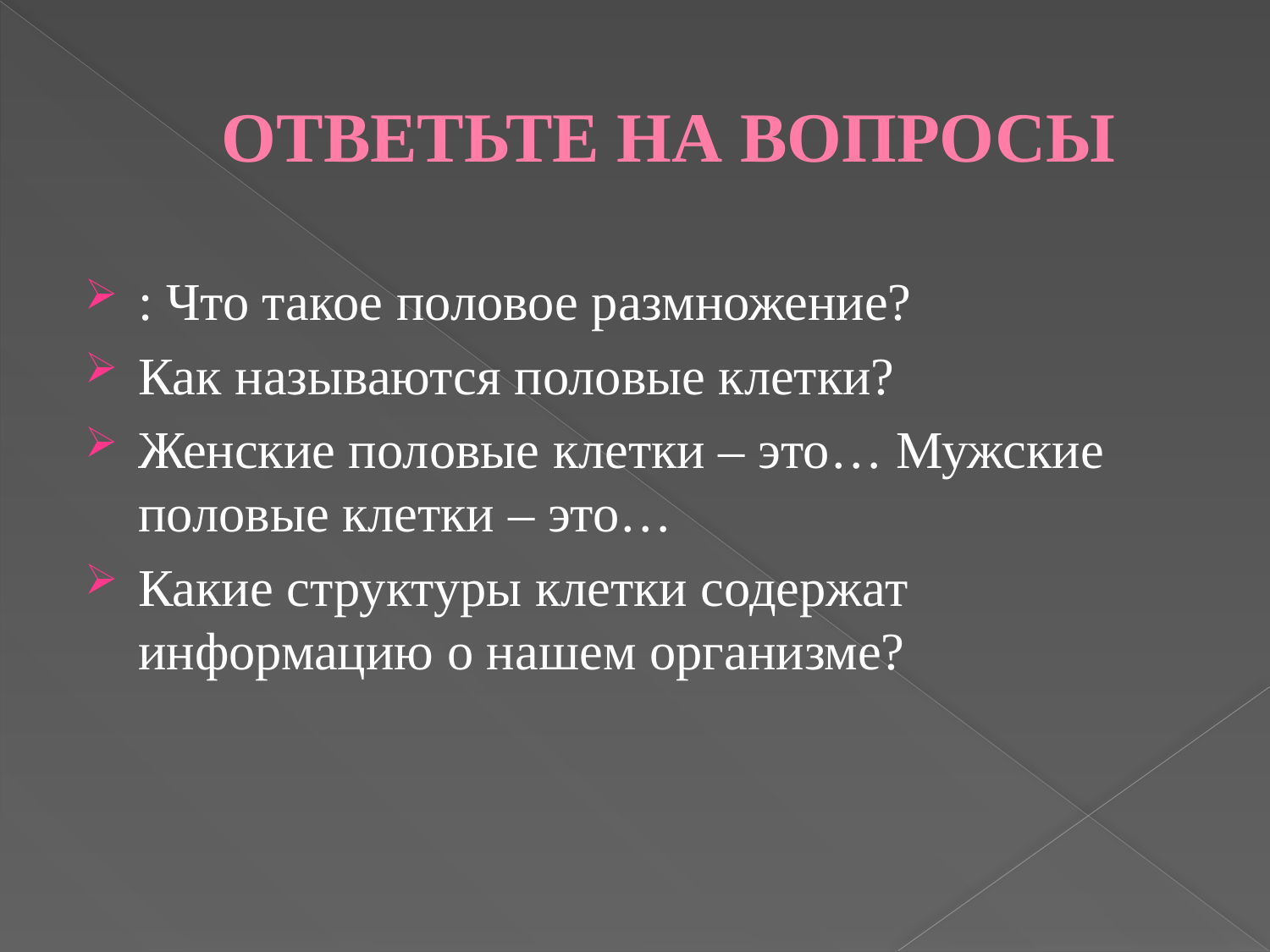

# ОТВЕТЬТЕ НА ВОПРОСЫ
: Что такое половое размножение?
Как называются половые клетки?
Женские половые клетки – это… Мужские половые клетки – это…
Какие структуры клетки содержат информацию о нашем организме?